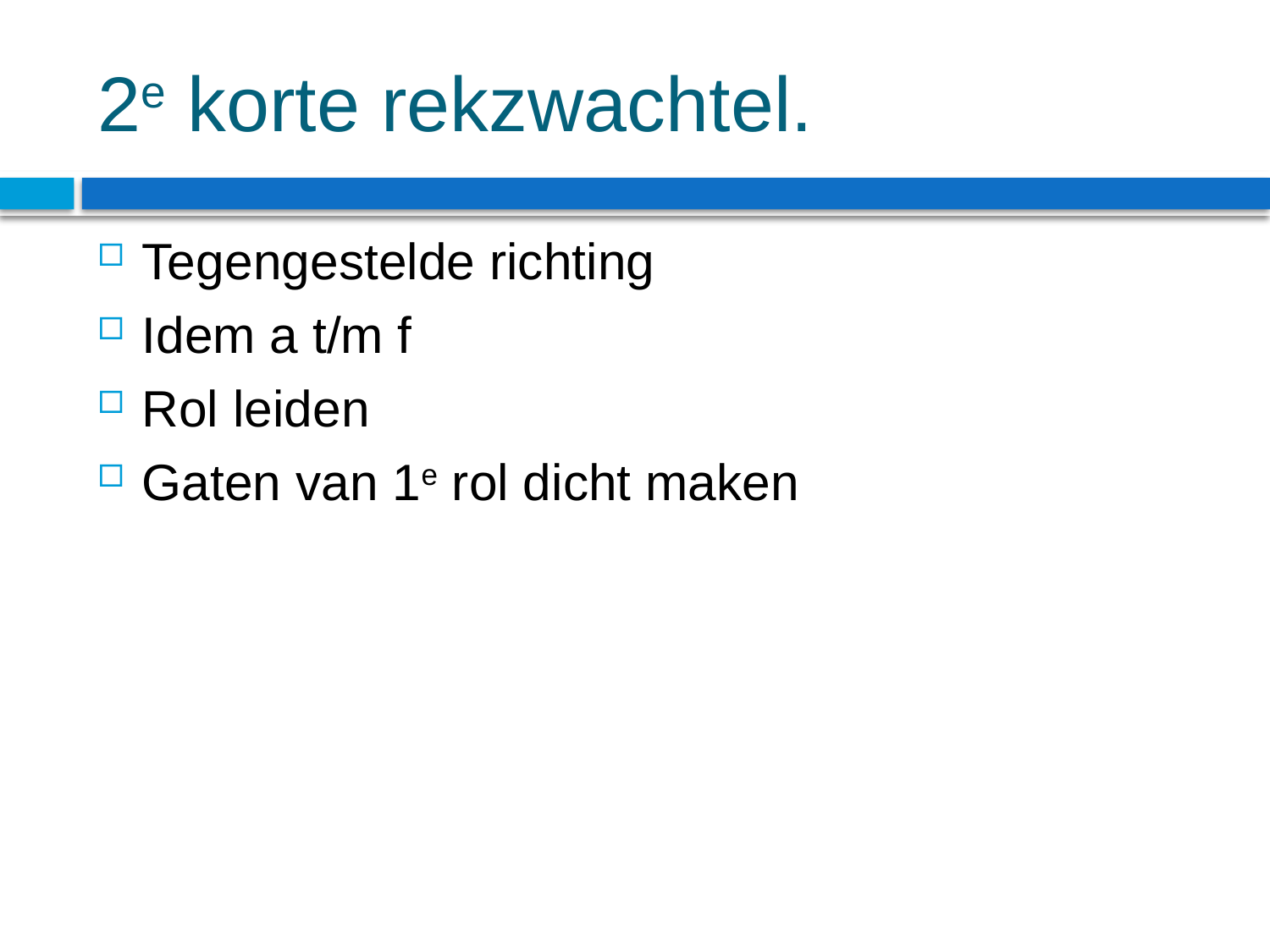

# 2e korte rekzwachtel.
Tegengestelde richting
Idem a t/m f
Rol leiden
Gaten van 1e rol dicht maken